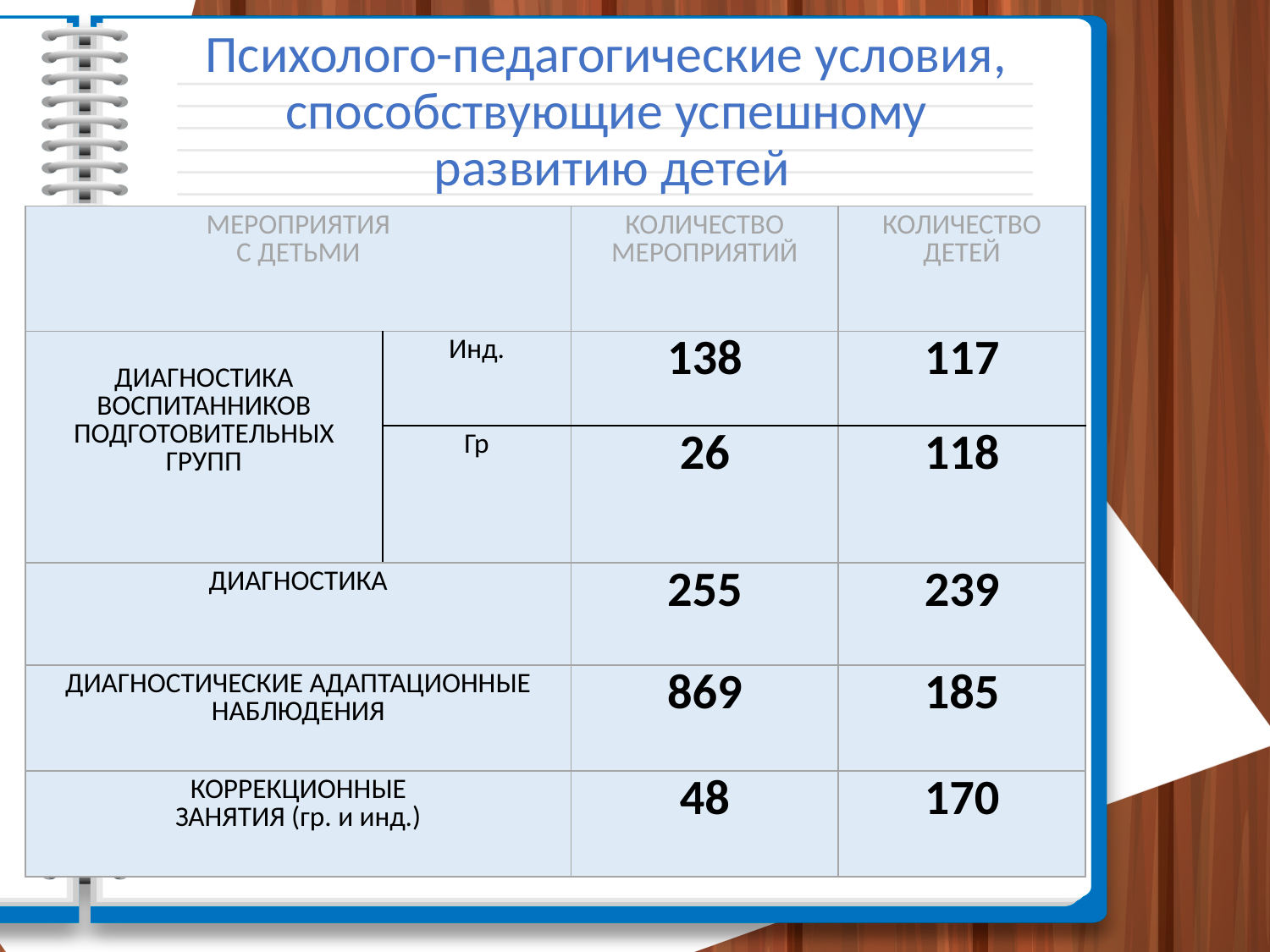

# Психолого-педагогические условия, способствующие успешному развитию детей
| МЕРОПРИЯТИЯ С ДЕТЬМИ |  | КОЛИЧЕСТВО МЕРОПРИЯТИЙ | КОЛИЧЕСТВО ДЕТЕЙ |
| --- | --- | --- | --- |
| ДИАГНОСТИКА ВОСПИТАННИКОВ ПОДГОТОВИТЕЛЬНЫХ ГРУПП | Инд. | 138 | 117 |
|  | Гр | 26 | 118 |
| ДИАГНОСТИКА |  | 255 | 239 |
| ДИАГНОСТИЧЕСКИЕ АДАПТАЦИОННЫЕ НАБЛЮДЕНИЯ |  | 869 | 185 |
| КОРРЕКЦИОННЫЕ ЗАНЯТИЯ (гр. и инд.) |  | 48 | 170 |